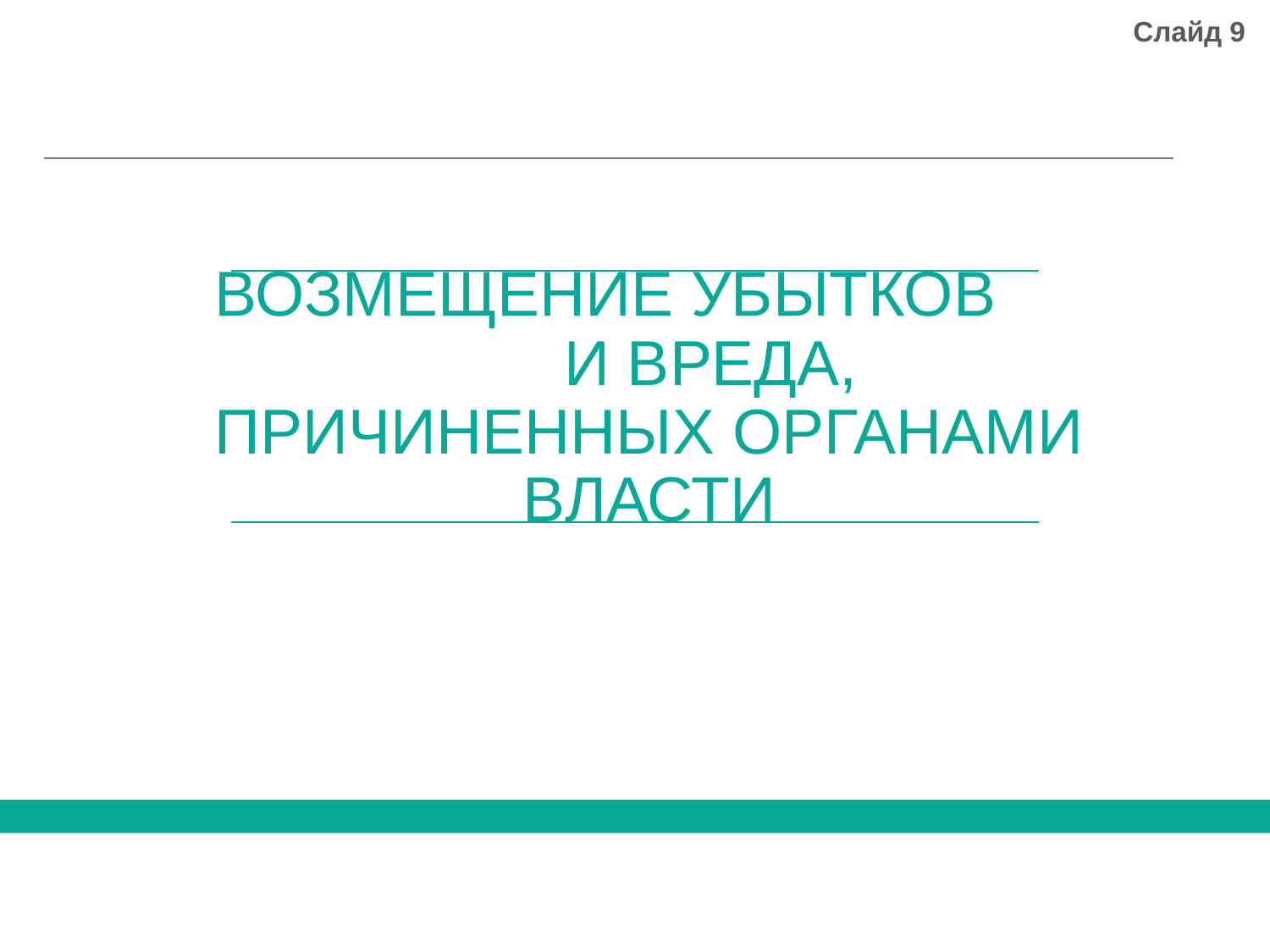

Слайд 9

# Возмещение убытков             и вреда, причиненных органами власти